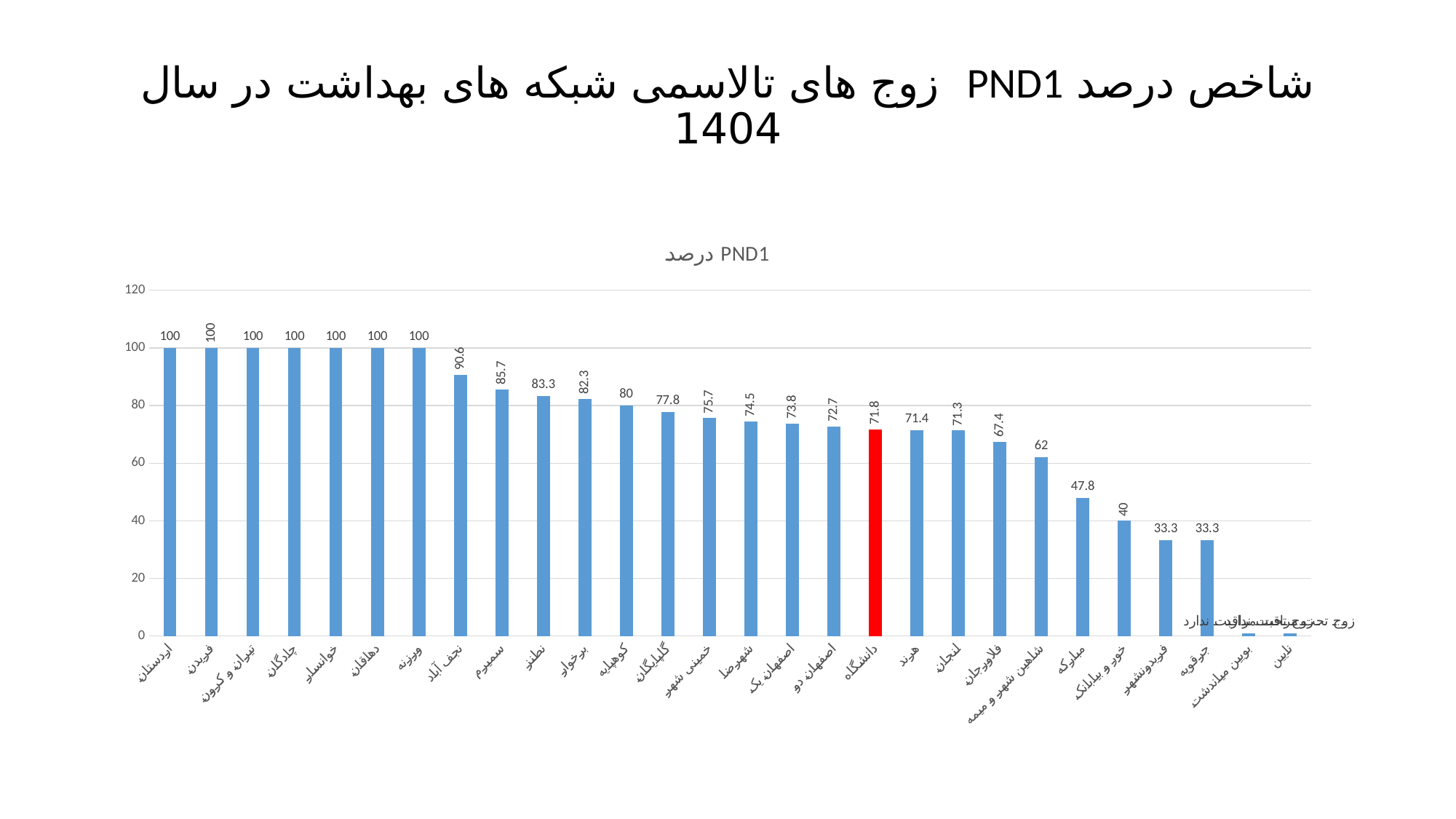

# شاخص درصد PND1  زوج های تالاسمی شبکه های بهداشت در سال 1404

### Chart: درصد PND1

| Category | درصد PND2 |
|---|---|
| اردستان | 100.0 |
| فریدن | 100.0 |
| تیران و کرون | 100.0 |
| چادگان | 100.0 |
| خوانسار | 100.0 |
| دهاقان | 100.0 |
| ورزنه | 100.0 |
| نجف آباد | 90.6 |
| سمیرم | 85.7 |
| نطنز | 83.3 |
| برخوار | 82.3 |
| کوهپایه | 80.0 |
| گلپایگان | 77.8 |
| خمینی شهر | 75.7 |
| شهرضا | 74.5 |
| اصفهان یک | 73.8 |
| اصفهان دو | 72.7 |
| دانشگاه | 71.8 |
| هرند | 71.4 |
| لنجان | 71.3 |
| فلاورجان | 67.4 |
| شاهین شهر و میمه | 62.0 |
| مبارکه | 47.8 |
| خور و بیابانک | 40.0 |
| فریدونشهر | 33.3 |
| جرقویه | 33.3 |
| بویین میاندشت | 1.0 |
| نایین | 1.0 |